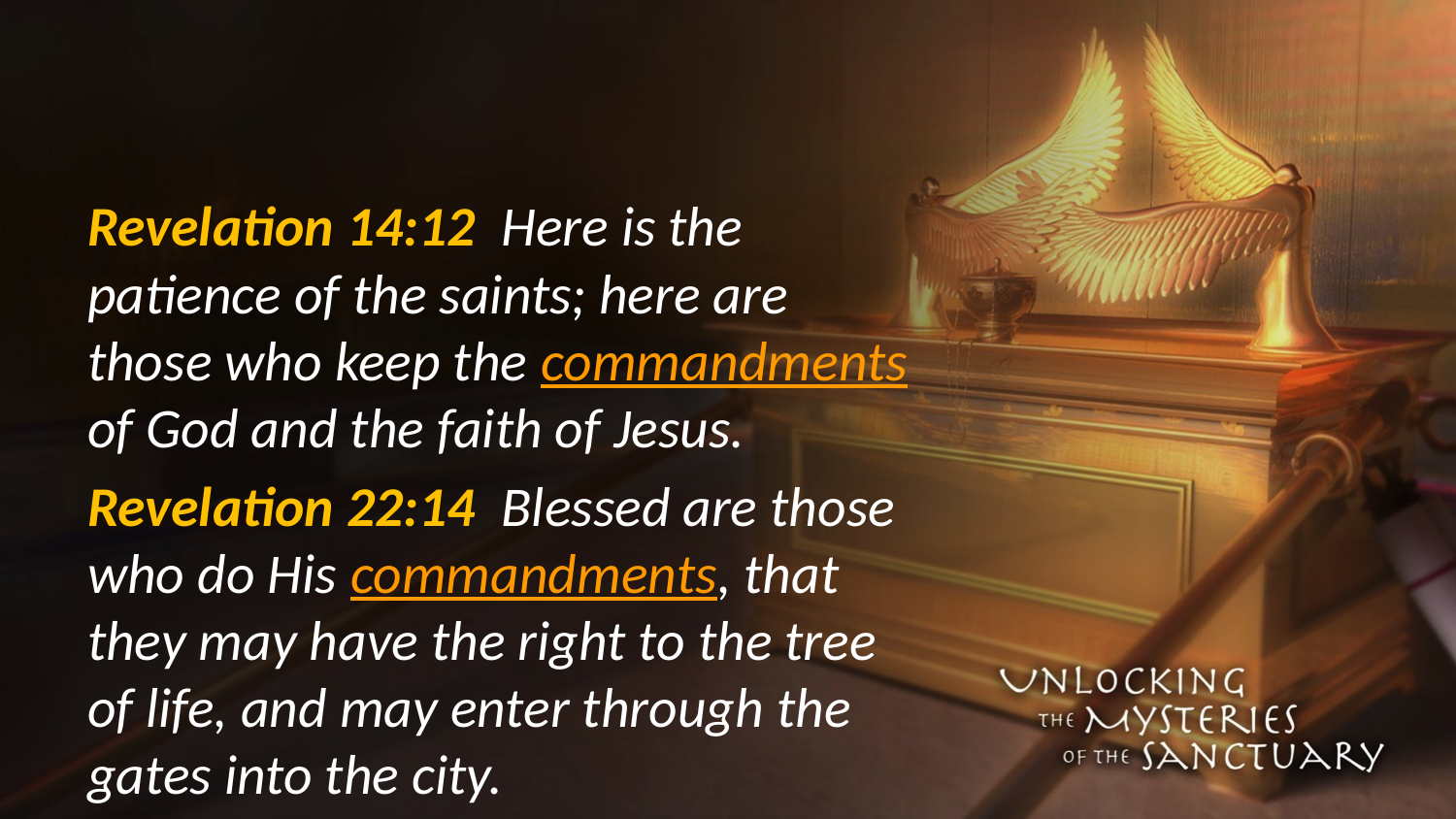

#
Revelation 14:12  Here is the patience of the saints; here are those who keep the commandments of God and the faith of Jesus.
Revelation 22:14  Blessed are those who do His commandments, that they may have the right to the tree of life, and may enter through the gates into the city.